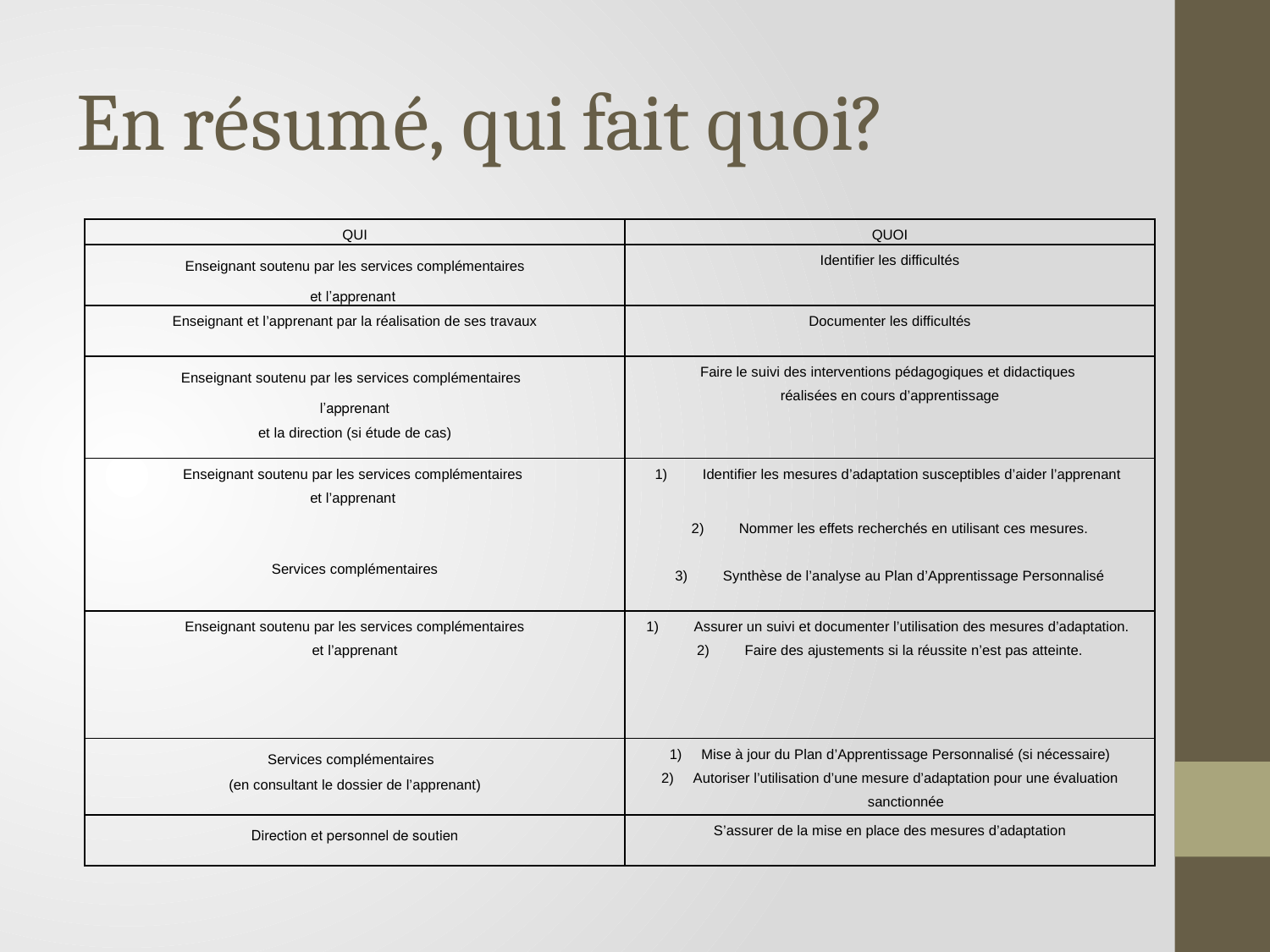

# En résumé, qui fait quoi?
| QUI | QUOI |
| --- | --- |
| Enseignant soutenu par les services complémentaires et l’apprenant | Identifier les difficultés |
| Enseignant et l’apprenant par la réalisation de ses travaux | Documenter les difficultés |
| Enseignant soutenu par les services complémentaires l’apprenant et la direction (si étude de cas) | Faire le suivi des interventions pédagogiques et didactiques réalisées en cours d’apprentissage |
| Enseignant soutenu par les services complémentaires et l’apprenant Services complémentaires | Identifier les mesures d’adaptation susceptibles d’aider l’apprenant Nommer les effets recherchés en utilisant ces mesures. Synthèse de l’analyse au Plan d’Apprentissage Personnalisé |
| Enseignant soutenu par les services complémentaires et l’apprenant | Assurer un suivi et documenter l’utilisation des mesures d’adaptation. Faire des ajustements si la réussite n’est pas atteinte. |
| Services complémentaires (en consultant le dossier de l’apprenant) | Mise à jour du Plan d’Apprentissage Personnalisé (si nécessaire) Autoriser l’utilisation d’une mesure d’adaptation pour une évaluation sanctionnée |
| Direction et personnel de soutien | S’assurer de la mise en place des mesures d’adaptation |